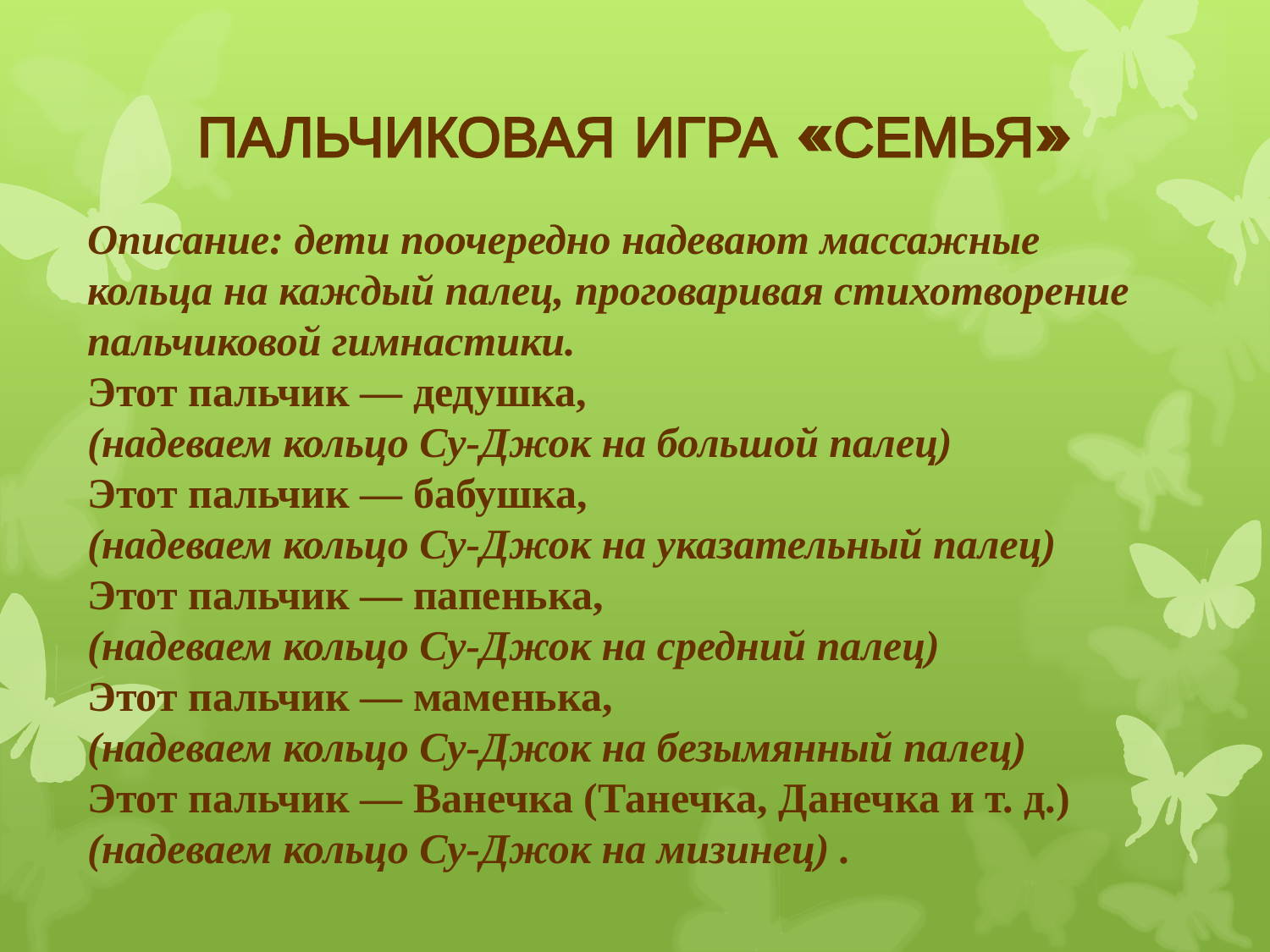

# ПАЛЬЧИКОВАЯ ИГРА «СЕМЬЯ»
Описание: дети поочередно надевают массажные кольца на каждый палец, проговаривая стихотворение пальчиковой гимнастики.
Этот пальчик — дедушка,
(надеваем кольцо Су-Джок на большой палец)
Этот пальчик — бабушка,
(надеваем кольцо Су-Джок на указательный палец)
Этот пальчик — папенька,
(надеваем кольцо Су-Джок на средний палец)
Этот пальчик — маменька,
(надеваем кольцо Су-Джок на безымянный палец)
Этот пальчик — Ванечка (Танечка, Данечка и т. д.)
(надеваем кольцо Су-Джок на мизинец) .